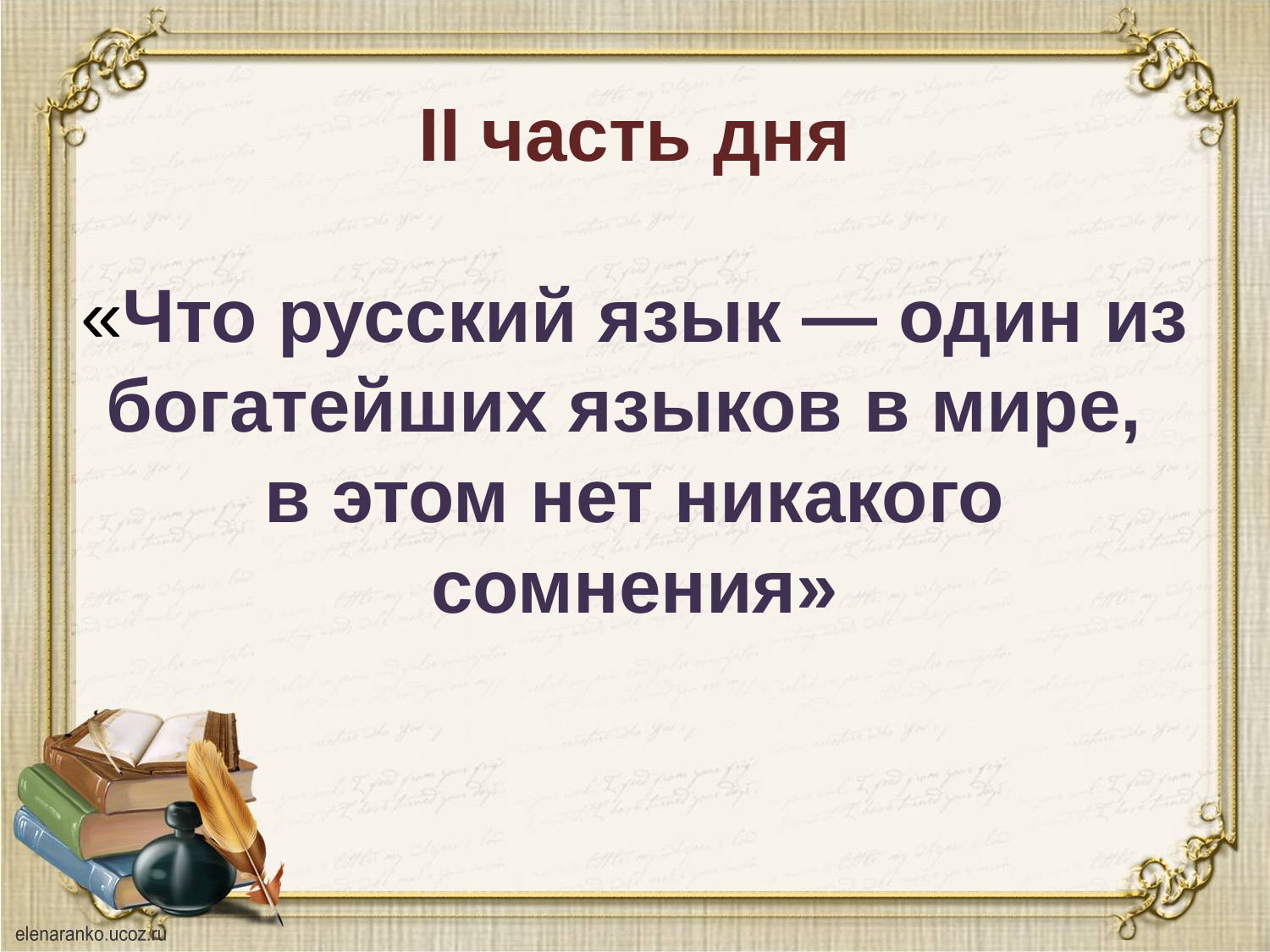

# ӀӀ часть дня   «Что русский язык — один из богатейших языков в мире, в этом нет никакого сомнения»